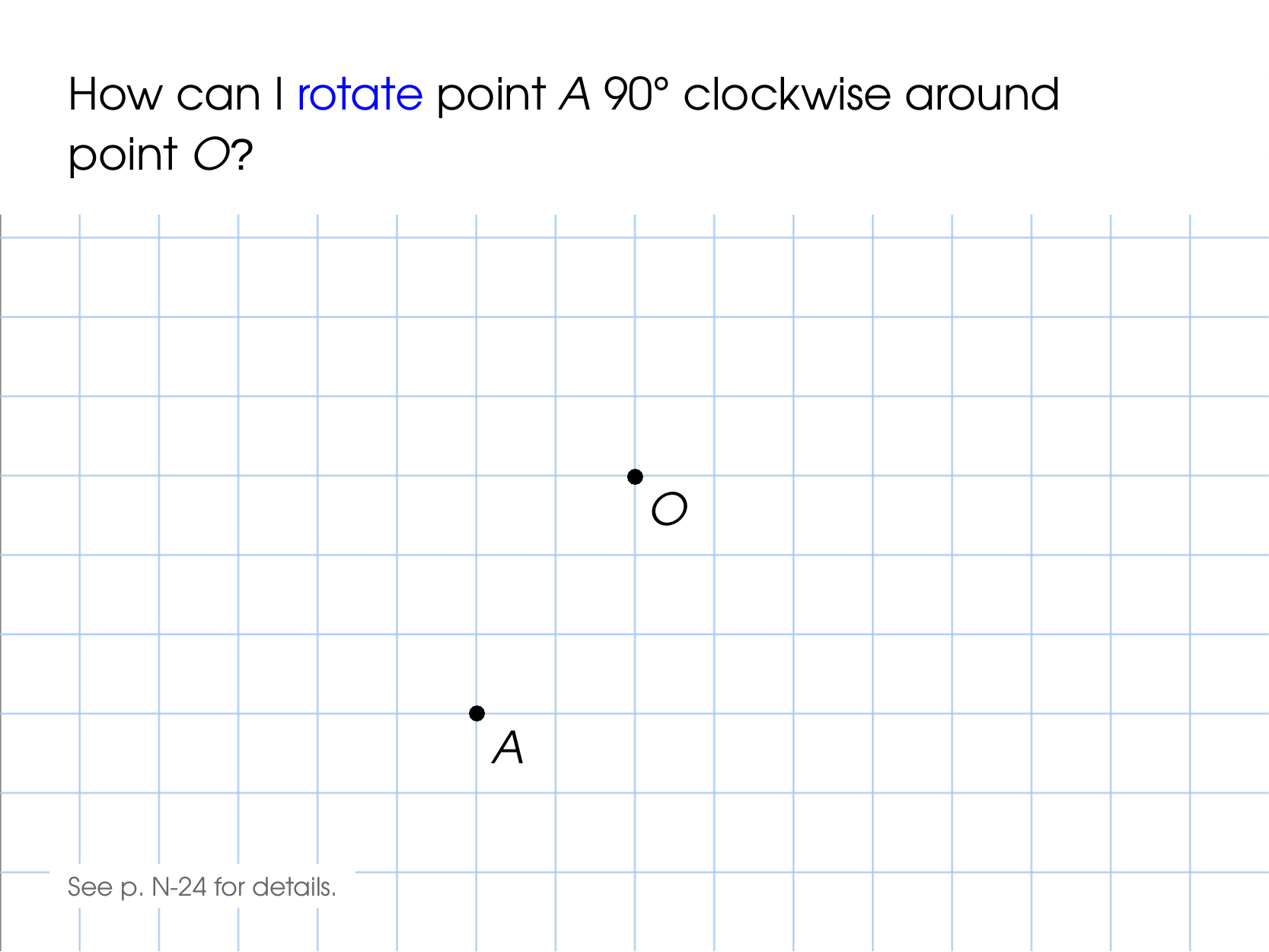

How can I rotate point A 90° clockwise around point O?

O

A
See p. N-24 for details.